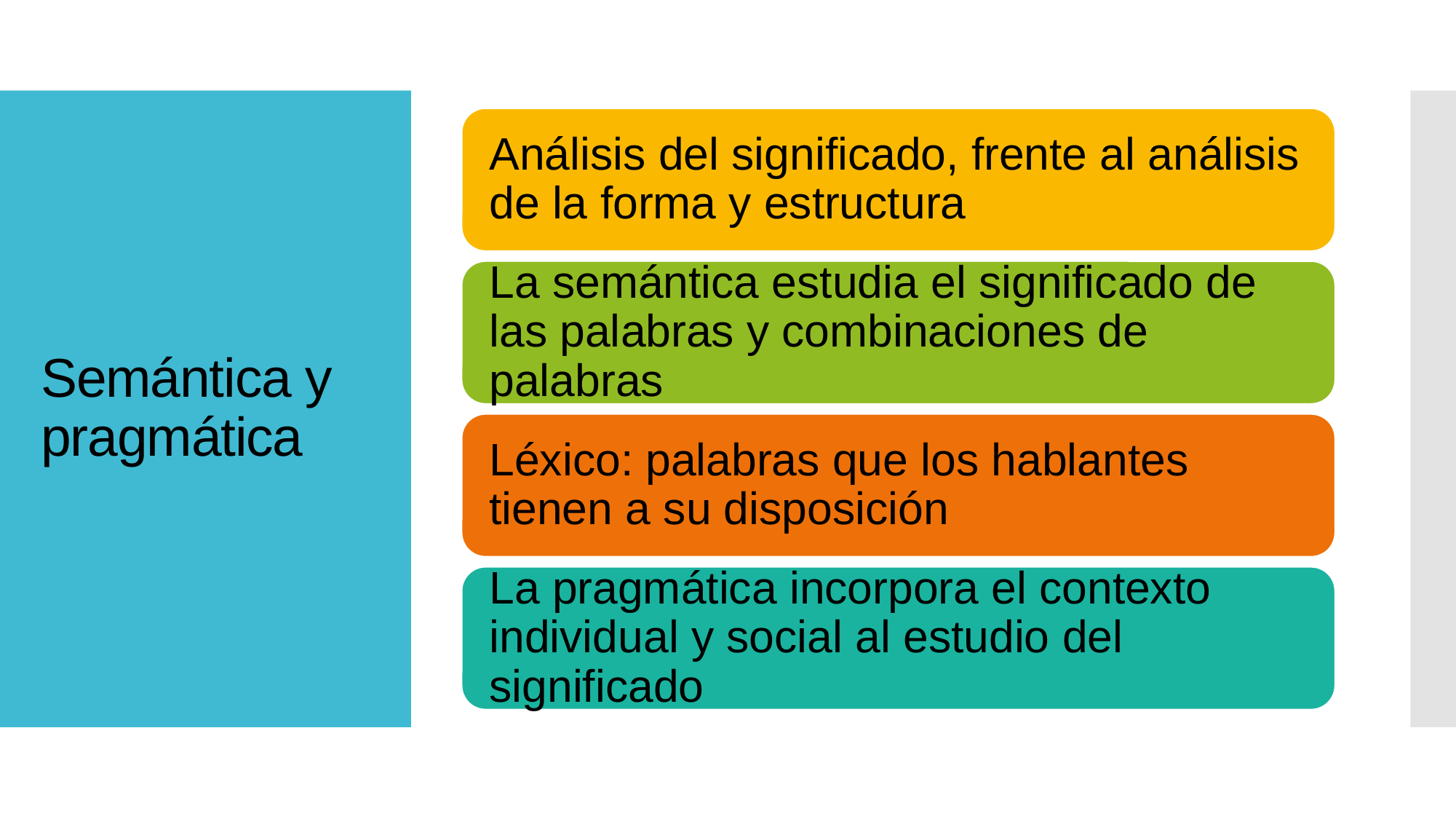

Análisis del significado, frente al análisis de la forma y estructura
La semántica estudia el significado de las palabras y combinaciones de palabras
Léxico: palabras que los hablantes tienen a su disposición
La pragmática incorpora el contexto individual y social al estudio del significado
# Semántica y pragmática